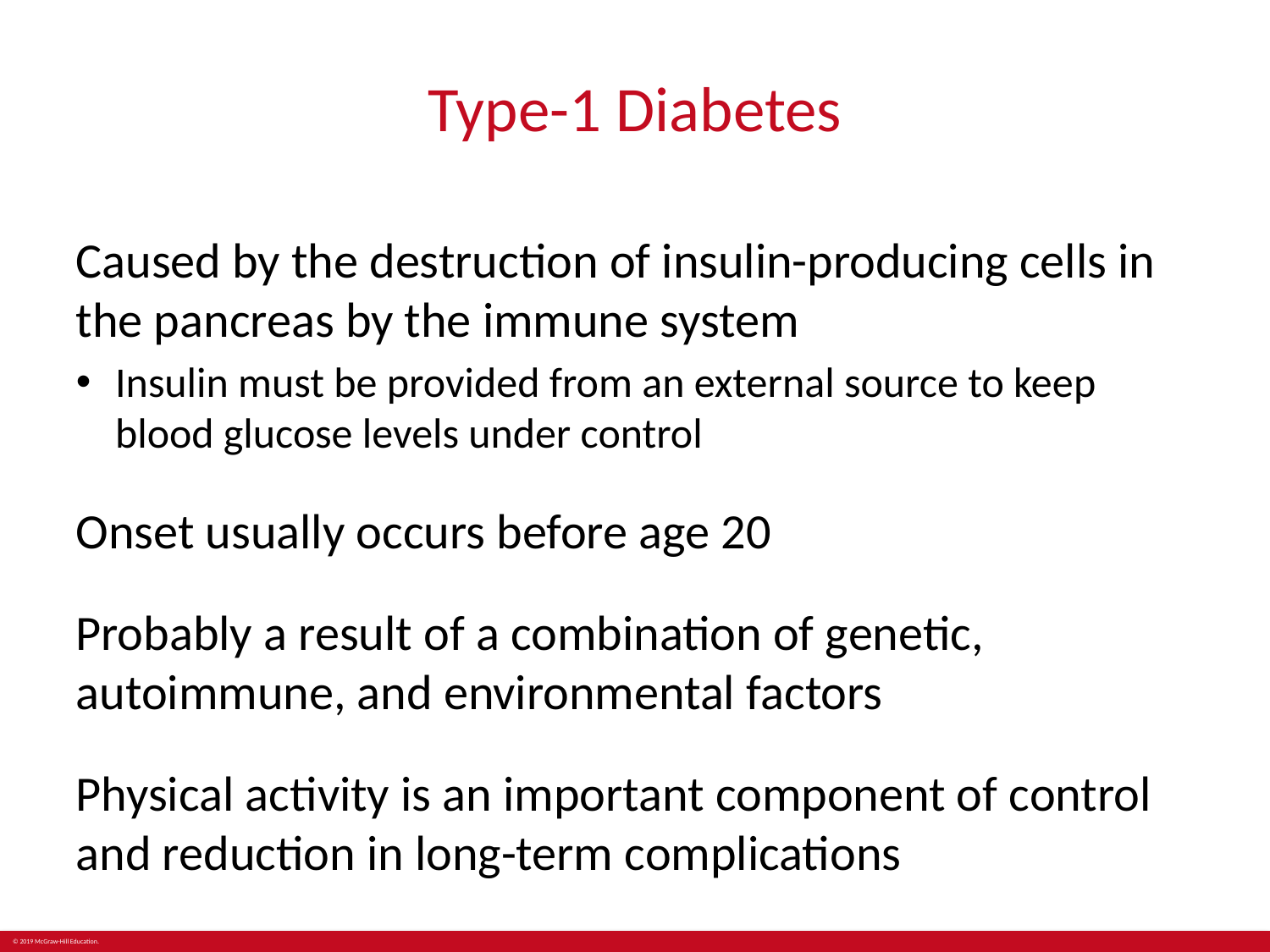

# Type-1 Diabetes
Caused by the destruction of insulin-producing cells in the pancreas by the immune system
Insulin must be provided from an external source to keep blood glucose levels under control
Onset usually occurs before age 20
Probably a result of a combination of genetic, autoimmune, and environmental factors
Physical activity is an important component of control and reduction in long-term complications